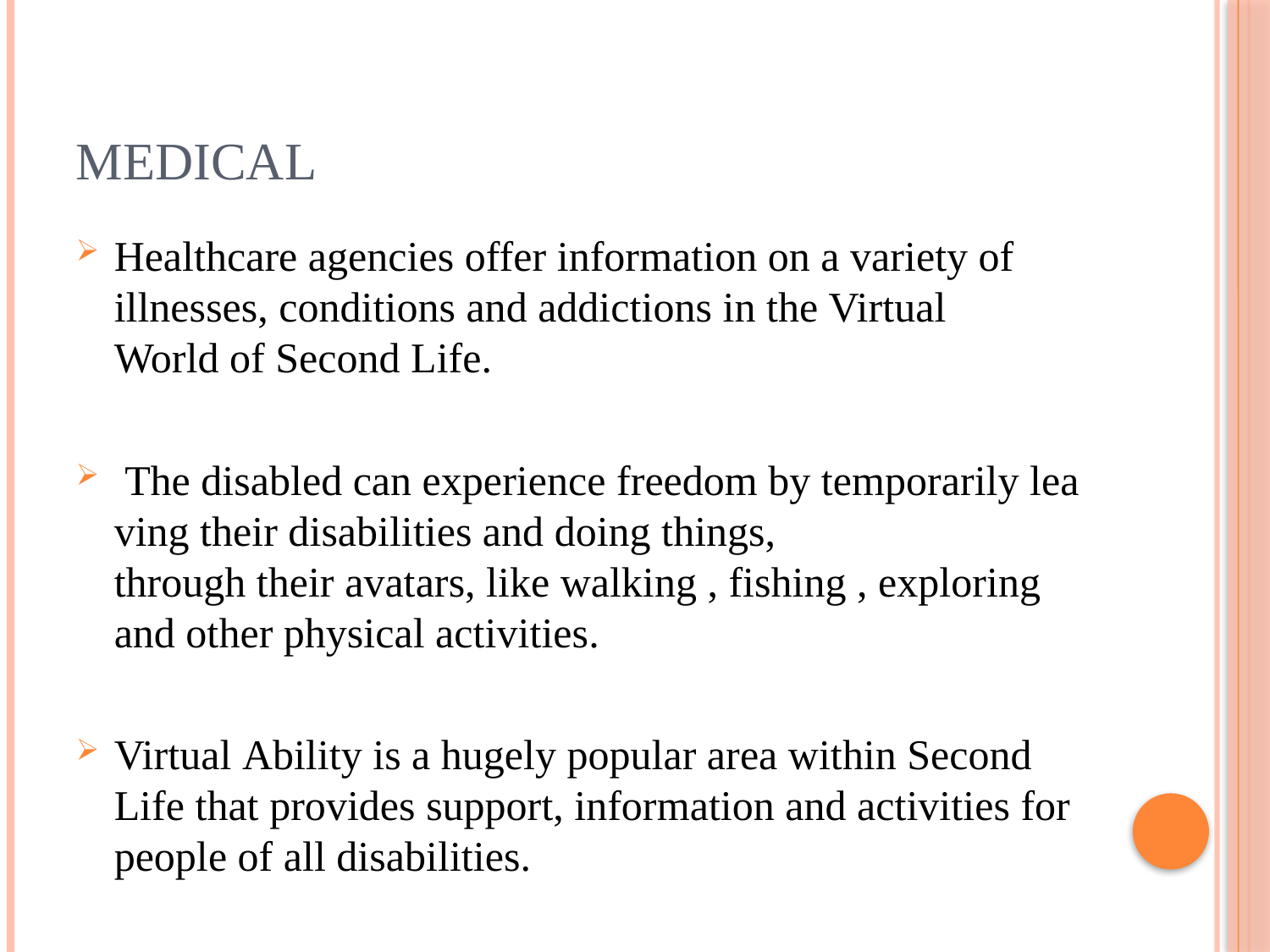

# Medical
Healthcare agencies offer information on a variety of illnesses, conditions and addictions in the Virtual World of Second Life.

 The disabled can experience freedom by temporarily leaving their disabilities and doing things,   through their avatars, like walking , fishing , exploring and other physical activities.

Virtual Ability is a hugely popular area within Second Life that provides support, information and activities for people of all disabilities.